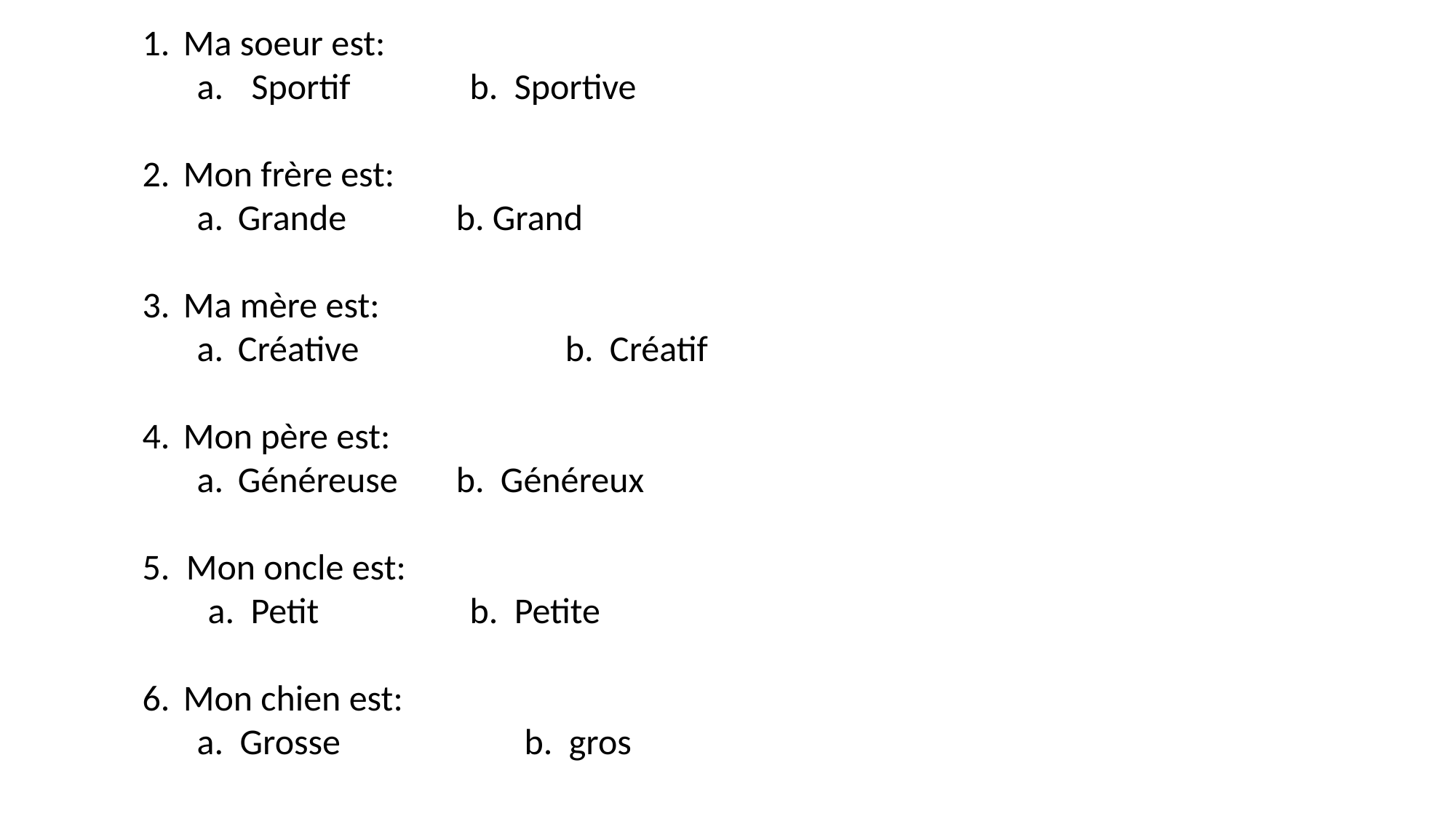

Ma soeur est:
Sportif		b.  Sportive

Mon frère est:
Grande		b. Grand

Ma mère est:
Créative		b.  Créatif

Mon père est:
Généreuse  	b.  Généreux

5.  Mon oncle est:
        a.  Petit		b.  Petite

Mon chien est:
a.  Grosse		b.  gros